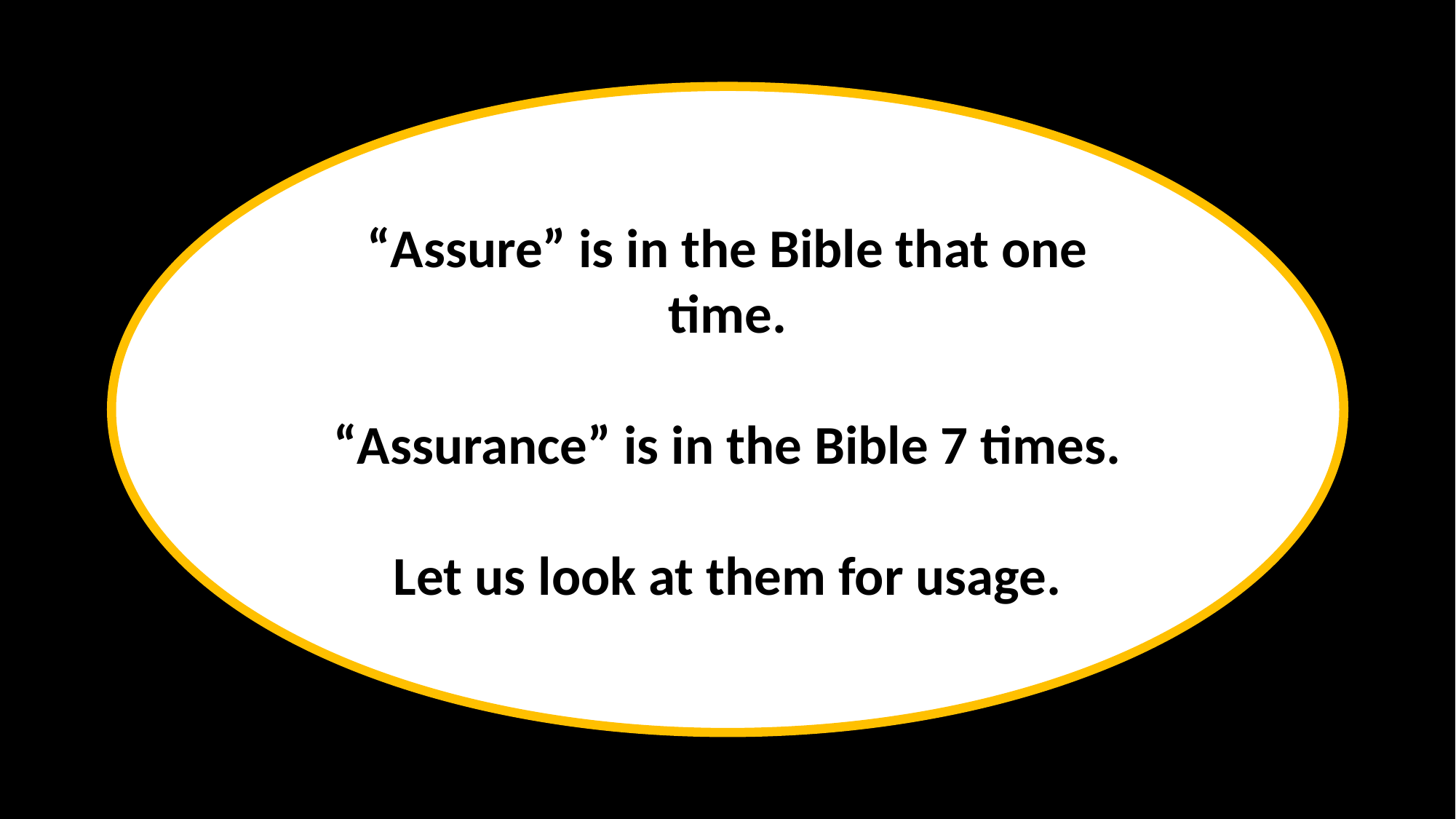

“Assure” is in the Bible that one time.

“Assurance” is in the Bible 7 times.

Let us look at them for usage.